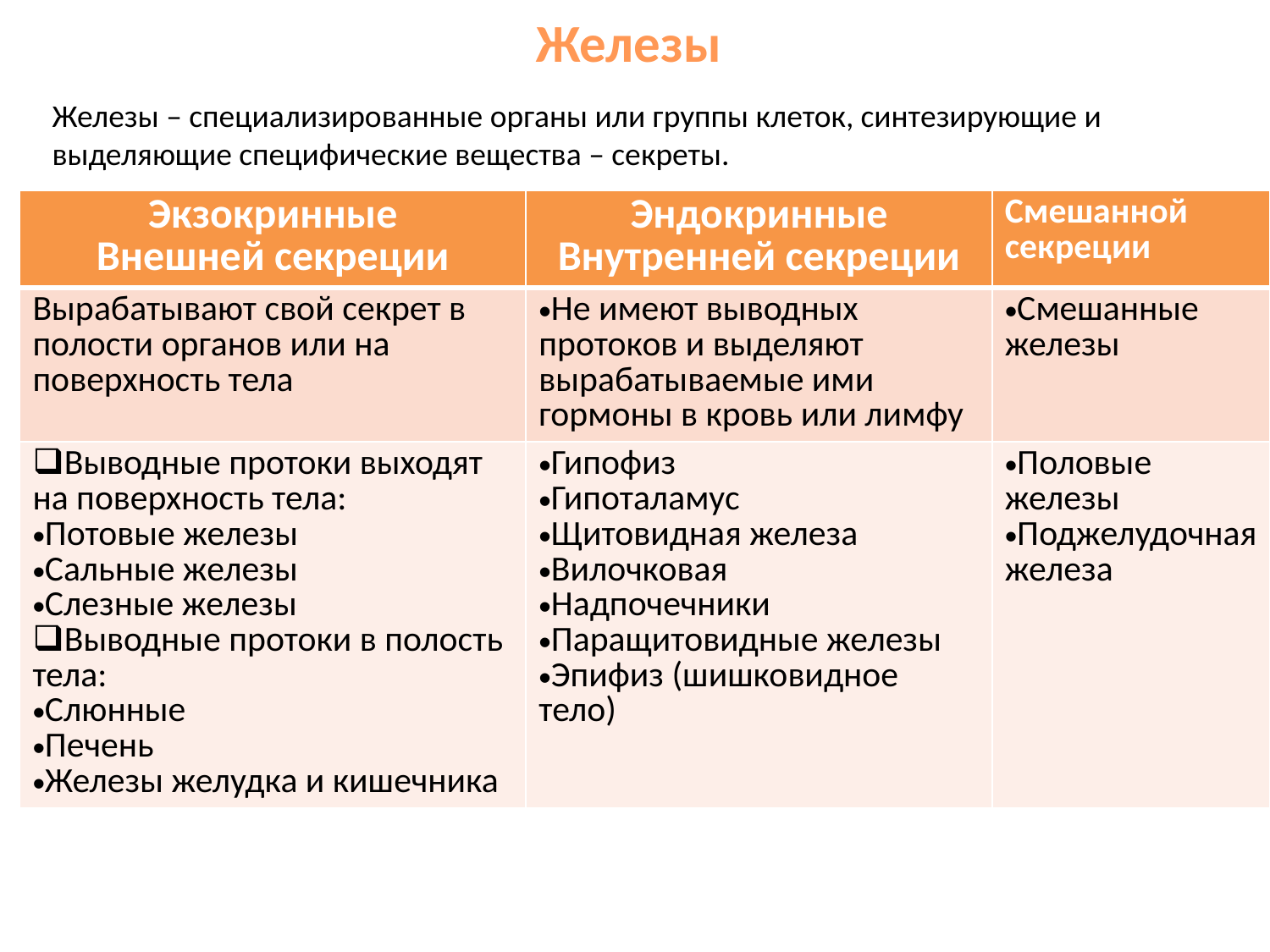

# Железы
Железы – специализированные органы или группы клеток, синтезирующие и выделяющие специфические вещества – секреты.
| Экзокринные Внешней секреции | Эндокринные Внутренней секреции | Смешанной секреции |
| --- | --- | --- |
| Вырабатывают свой секрет в полости органов или на поверхность тела | Не имеют выводных протоков и выделяют вырабатываемые ими гормоны в кровь или лимфу | Смешанные железы |
| Выводные протоки выходят на поверхность тела: Потовые железы Сальные железы Слезные железы Выводные протоки в полость тела: Слюнные Печень Железы желудка и кишечника | Гипофиз Гипоталамус Щитовидная железа Вилочковая Надпочечники Паращитовидные железы Эпифиз (шишковидное тело) | Половые железы Поджелудочная железа |